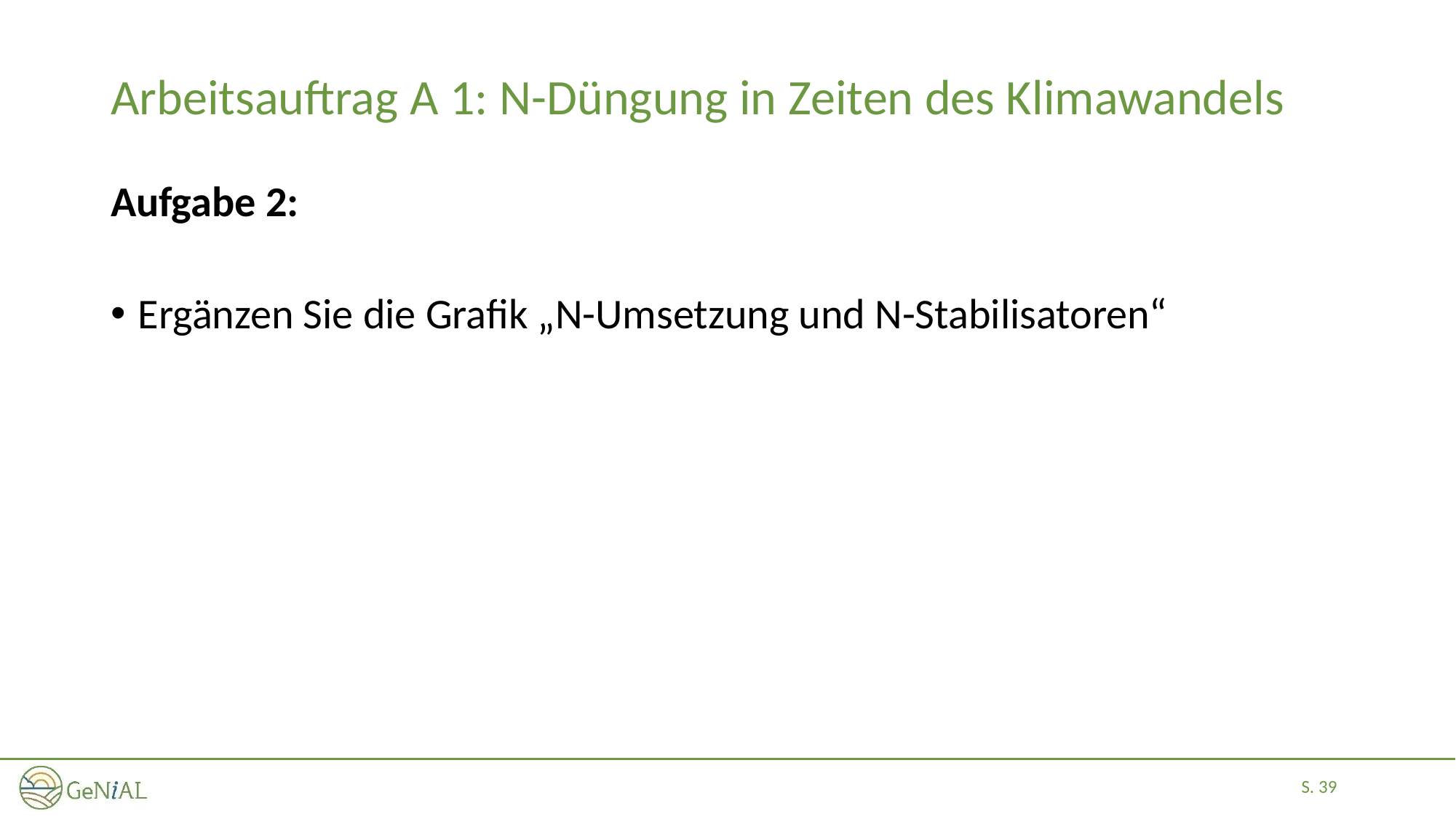

# Arbeitsauftrag A 1: N-Düngung in Zeiten des Klimawandels
Aufgabe 2:
Ergänzen Sie die Grafik „N-Umsetzung und N-Stabilisatoren“